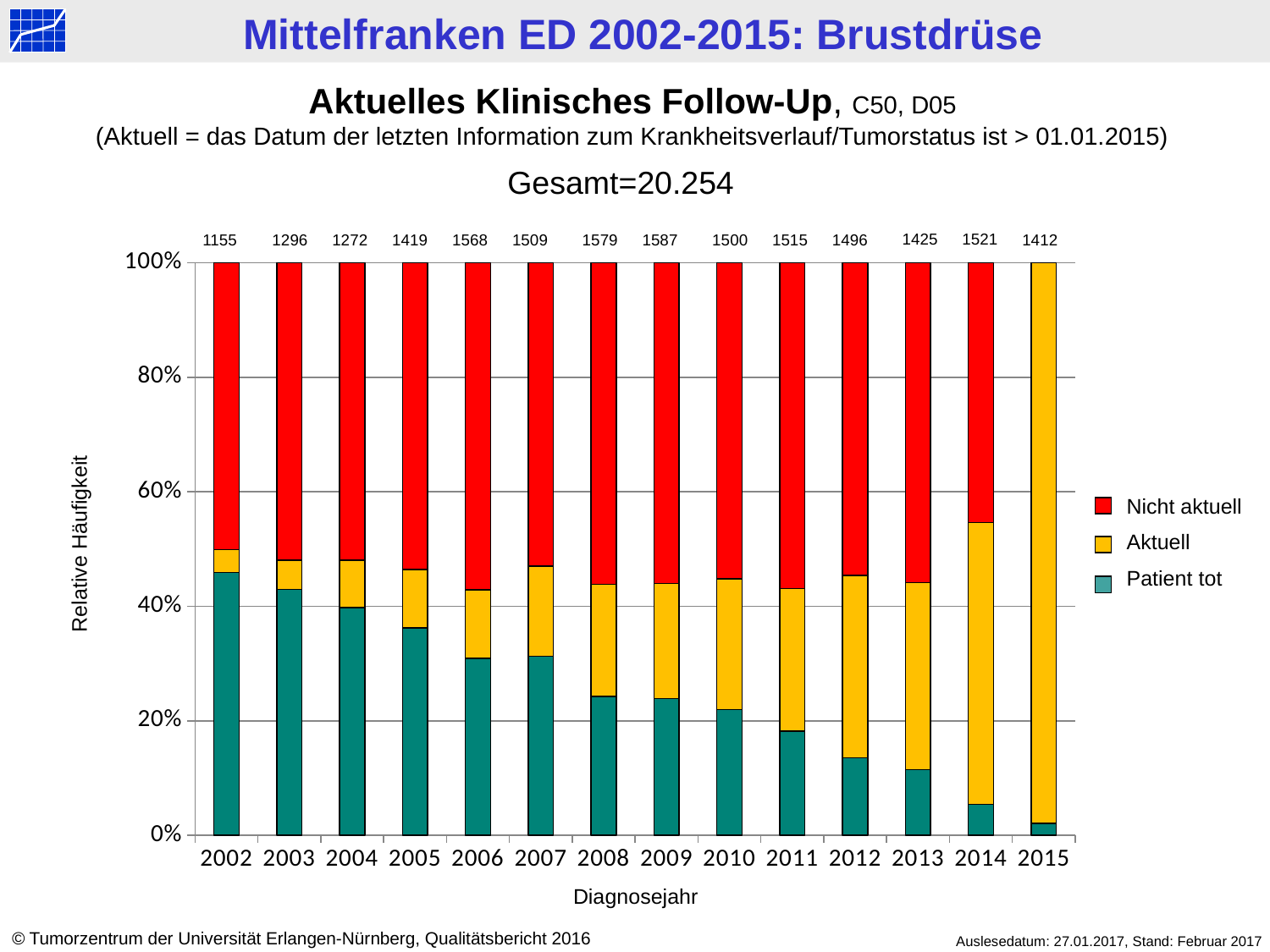

Aktuelles Klinisches Follow-Up, C50, D05
(Aktuell = das Datum der letzten Information zum Krankheitsverlauf/Tumorstatus ist > 01.01.2015)
Gesamt=20.254
1425
1521
1155
1296
1272
1419
1568
1509
1587
1500
1412
1579
1515
1496

### Chart

| Category | tot | > 2015 | < 2015 |
|---|---|---|---|
| 2002 | 530.0 | 46.0 | 579.0 |
| 2003 | 557.0 | 66.0 | 673.0 |
| 2004 | 506.0 | 105.0 | 661.0 |
| 2005 | 514.0 | 145.0 | 760.0 |
| 2006 | 484.0 | 188.0 | 896.0 |
| 2007 | 472.0 | 238.0 | 799.0 |
| 2008 | 383.0 | 309.0 | 887.0 |
| 2009 | 379.0 | 319.0 | 889.0 |
| 2010 | 330.0 | 342.0 | 828.0 |
| 2011 | 276.0 | 377.0 | 862.0 |
| 2012 | 203.0 | 476.0 | 817.0 |
| 2013 | 164.0 | 465.0 | 796.0 |
| 2014 | 82.0 | 749.0 | 690.0 |
| 2015 | 30.0 | 1382.0 | 0.0 |
Nicht aktuell
Aktuell
Patient tot

Relative Häufigkeit

Diagnosejahr